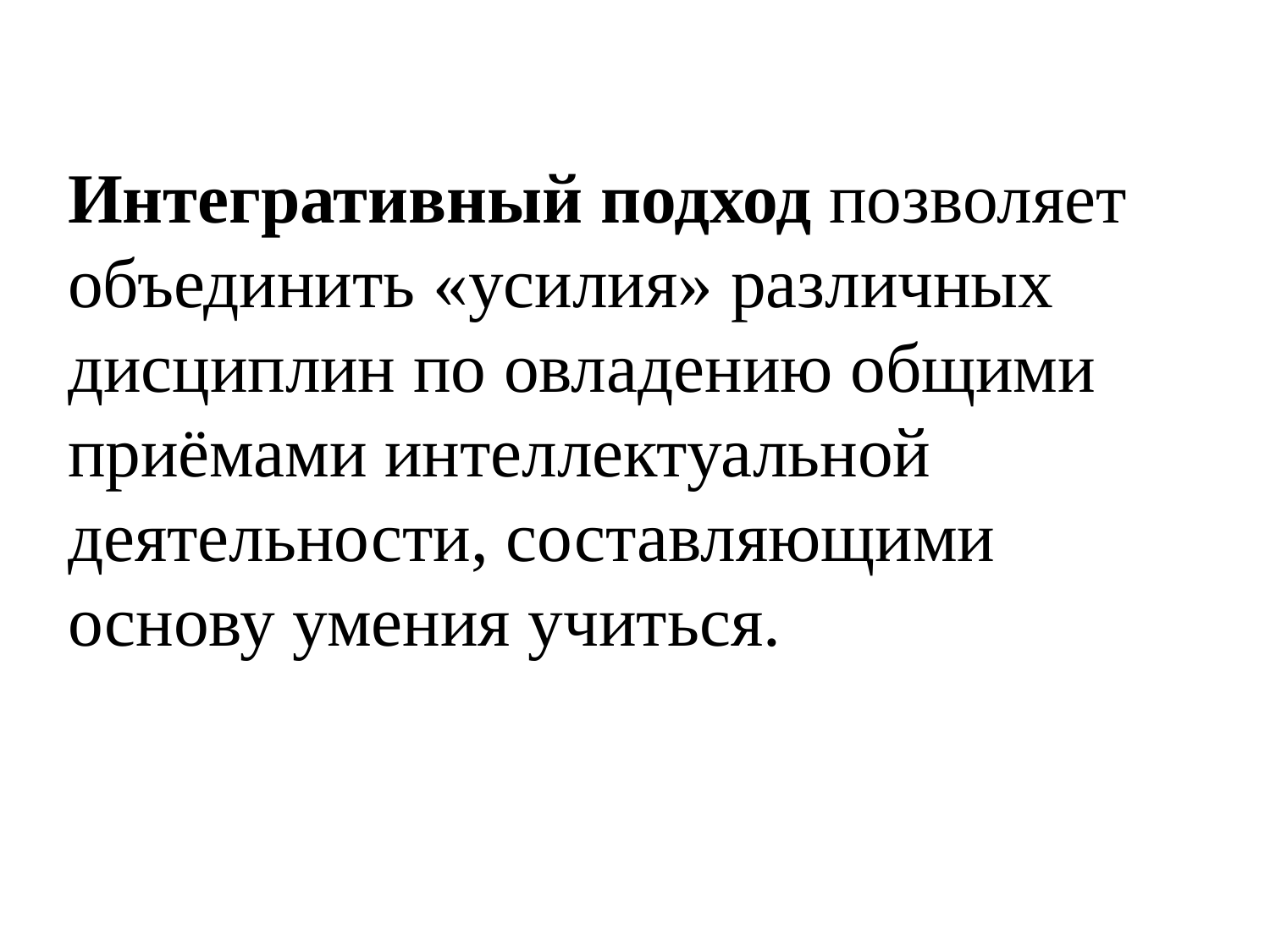

#
Интегративный подход позволяет объединить «усилия» различных дисциплин по овладению общими приёмами интеллектуальной деятельности, составляющими основу умения учиться.